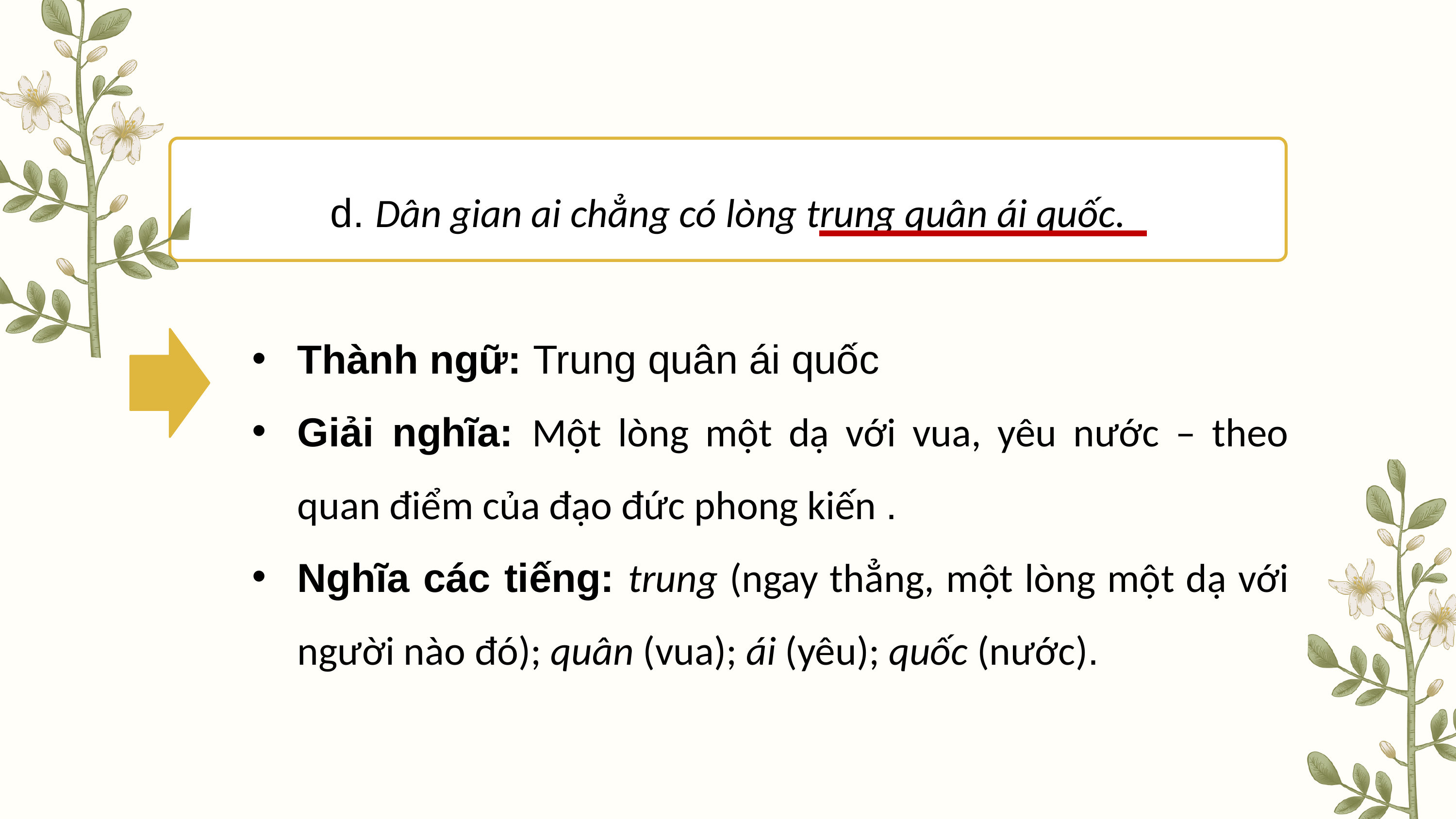

d. Dân gian ai chẳng có lòng trung quân ái quốc.
Thành ngữ: Trung quân ái quốc
Giải nghĩa: Một lòng một dạ với vua, yêu nước – theo quan điểm của đạo đức phong kiến .
Nghĩa các tiếng: trung (ngay thẳng, một lòng một dạ với người nào đó); quân (vua); ái (yêu); quốc (nước).